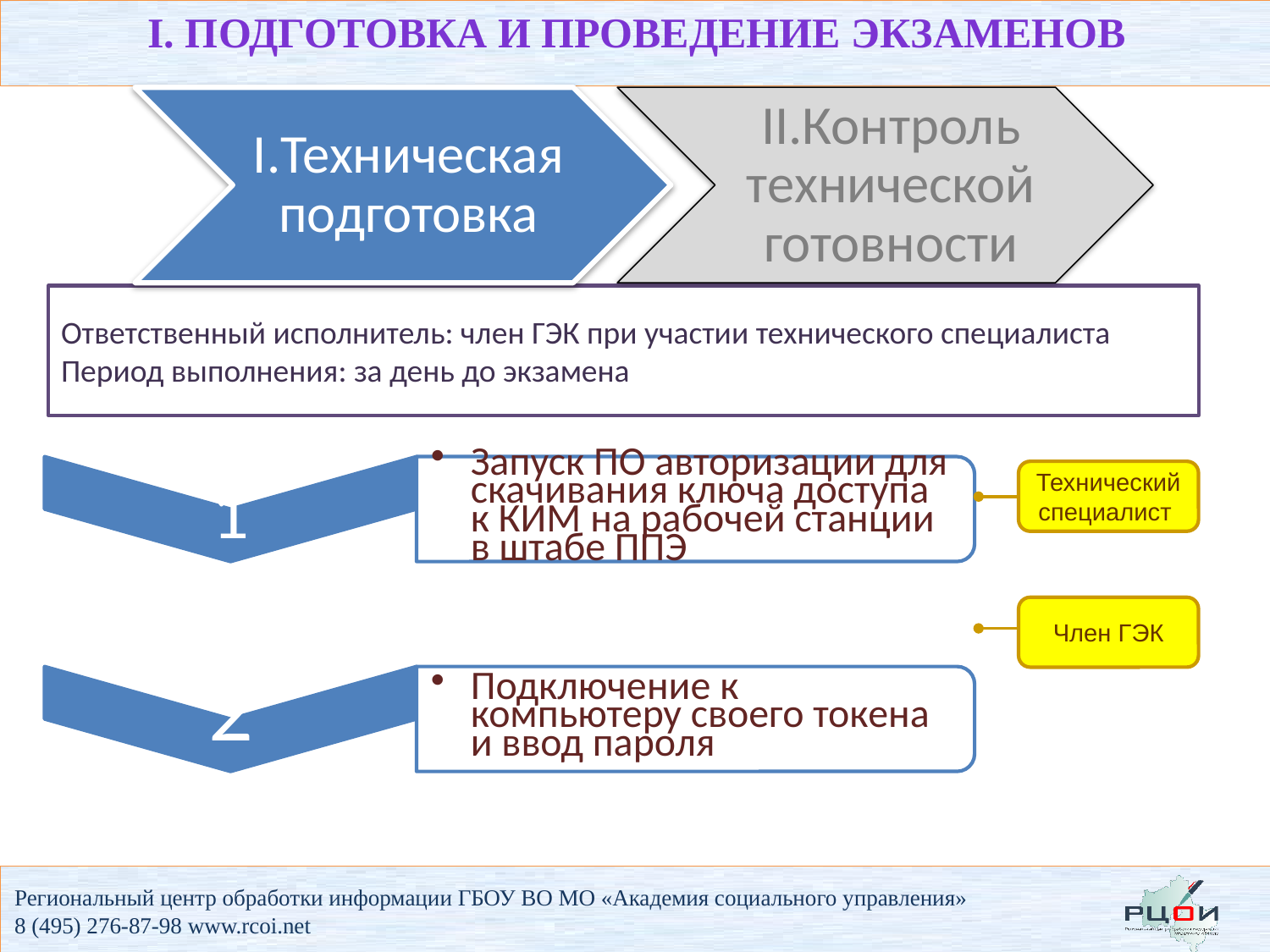

I. Подготовка и проведение экзаменов

I.Техническая подготовка

II.Контроль технической готовности
Ответственный исполнитель: член ГЭК при участии технического специалиста
Период выполнения: за день до экзамена

1
Запуск ПО авторизации для скачивания ключа доступа к КИМ на рабочей станции в штабе ППЭ
2
Подключение к компьютеру своего токена и ввод пароля
Технический специалист
Член ГЭК